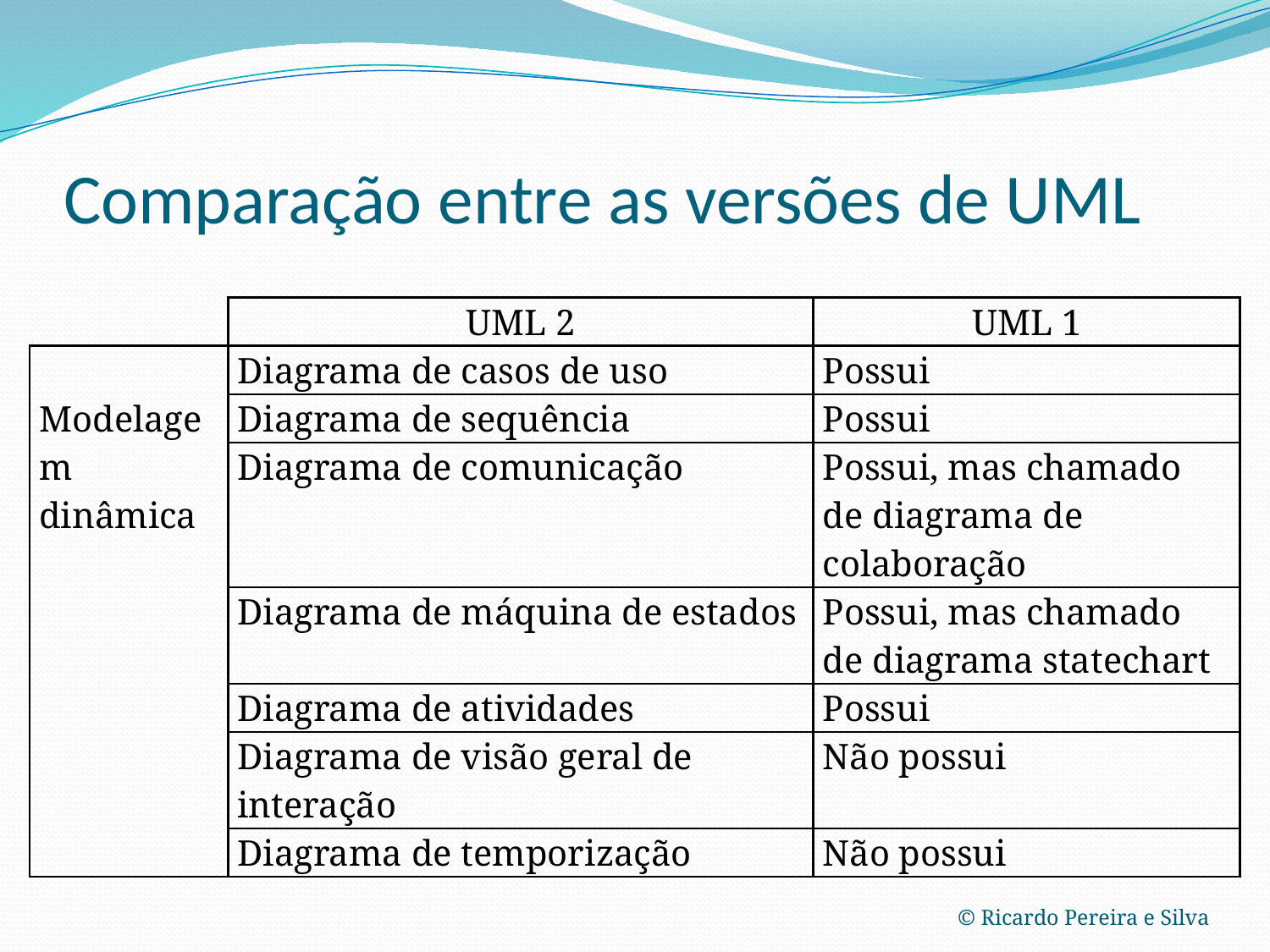

# Comparação entre as versões de UML
|  | UML 2 | UML 1 |
| --- | --- | --- |
| Modelagem dinâmica | Diagrama de casos de uso | Possui |
|  | Diagrama de sequência | Possui |
|  | Diagrama de comunicação | Possui, mas chamado de diagrama de colaboração |
|  | Diagrama de máquina de estados | Possui, mas chamado de diagrama statechart |
|  | Diagrama de atividades | Possui |
|  | Diagrama de visão geral de interação | Não possui |
|  | Diagrama de temporização | Não possui |
© Ricardo Pereira e Silva